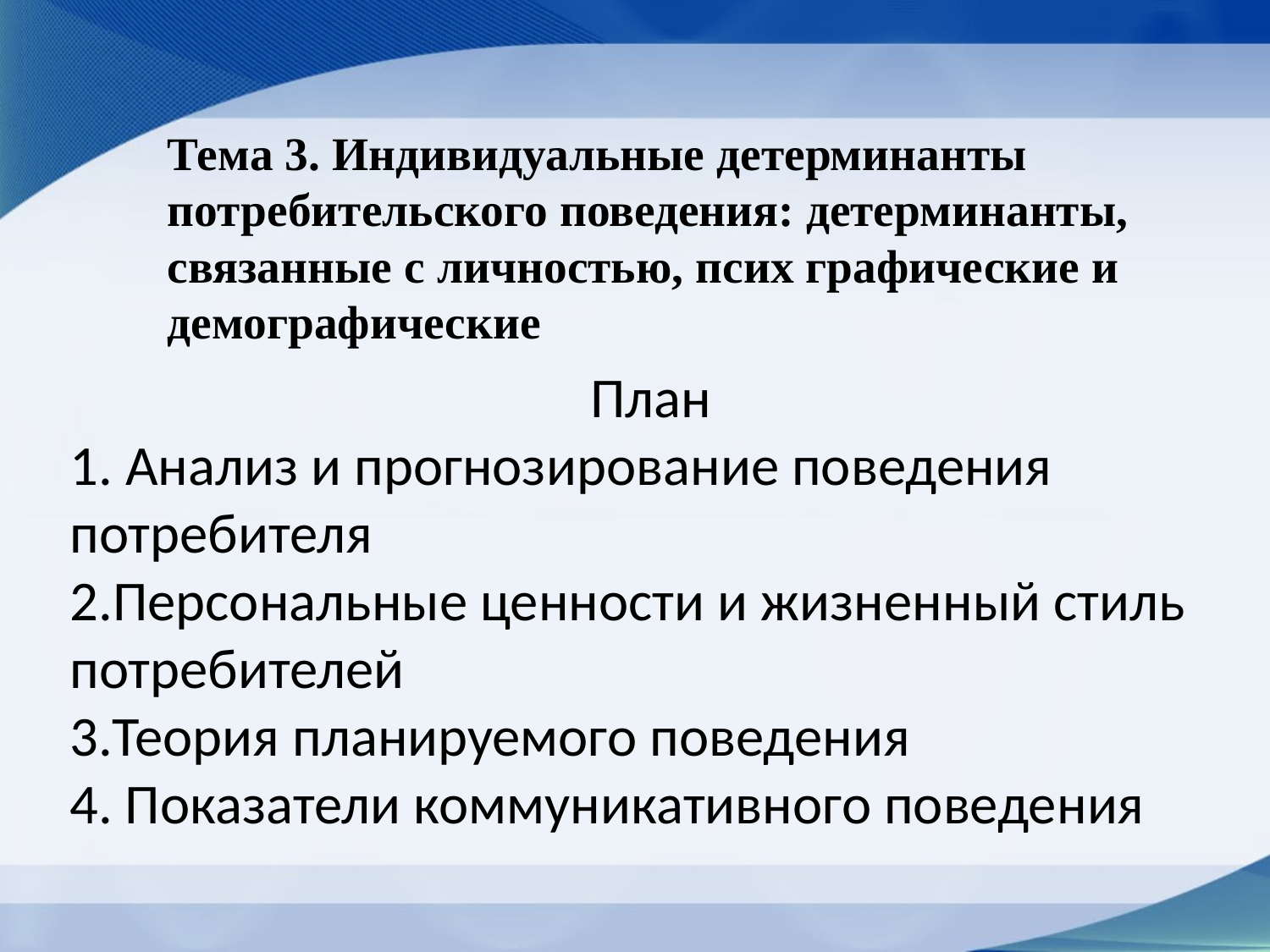

# Тема 3. Индивидуальные детерминанты потребительского поведения: детерминанты, связанные с личностью, псих графические и демографические
                                         План
1. Анализ и прогнозирование поведения потребителя
2.Персональные ценности и жизненный стиль потребителей
3.Теория планируемого поведения
4. Показатели коммуникативного поведения